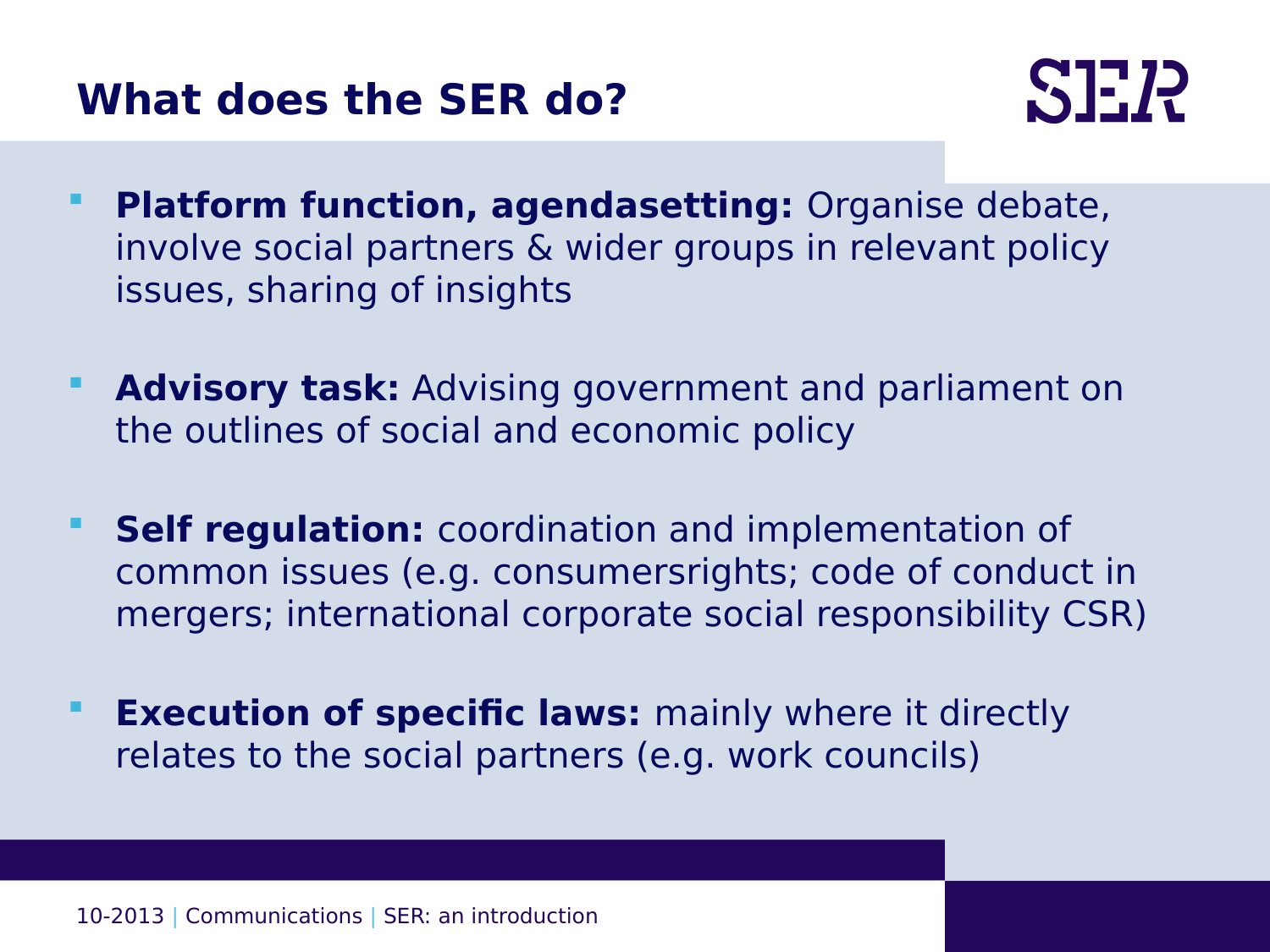

# What does the SER do?
Platform function, agendasetting: Organise debate, involve social partners & wider groups in relevant policy issues, sharing of insights

Advisory task: Advising government and parliament on the outlines of social and economic policy

Self regulation: coordination and implementation of common issues (e.g. consumersrights; code of conduct in mergers; international corporate social responsibility CSR)

Execution of specific laws: mainly where it directly relates to the social partners (e.g. work councils)